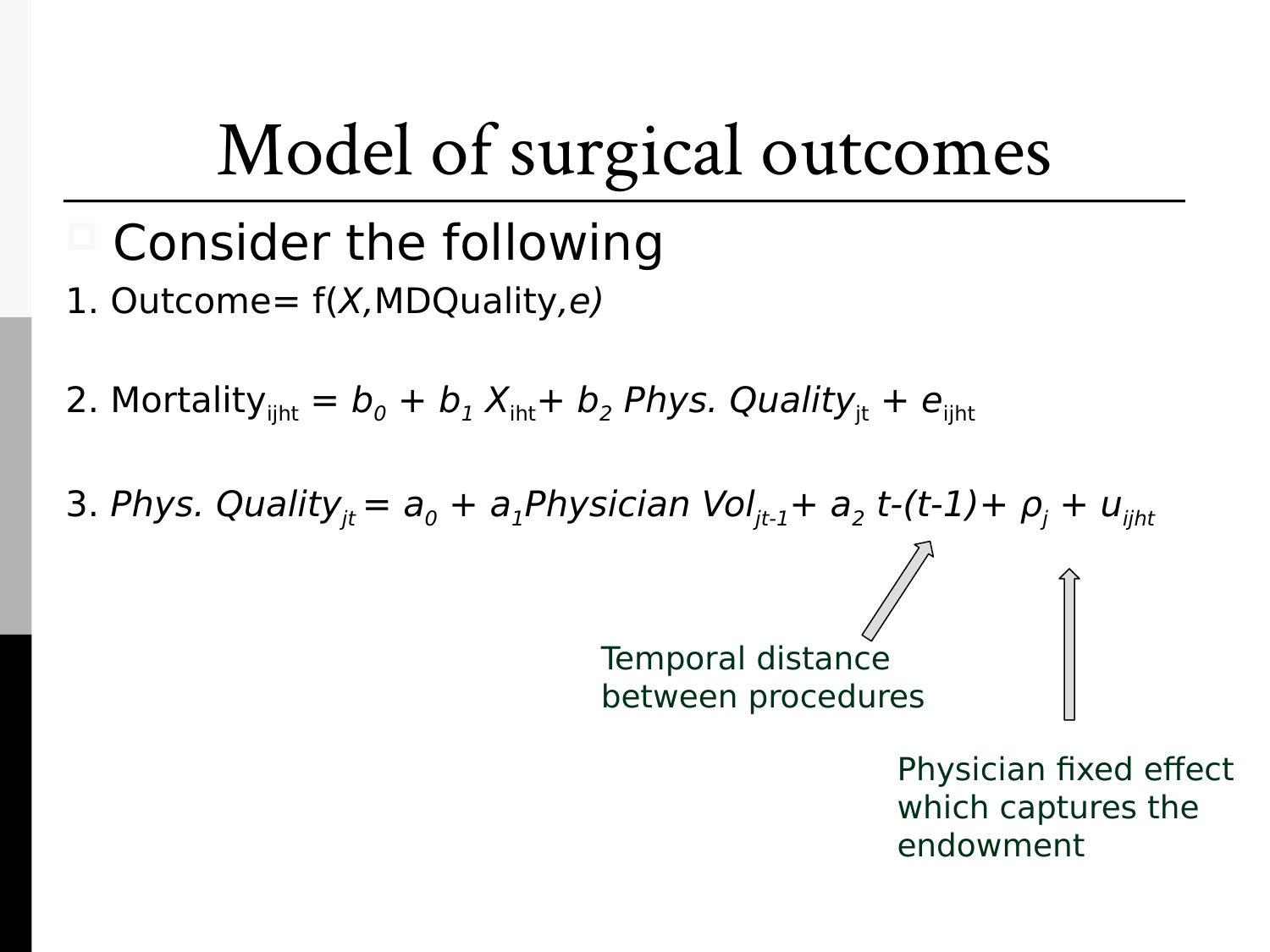

# Model of surgical outcomes
Consider the following
1. Outcome= f(X,MDQuality,e)

2. Mortalityijht = b0 + b1 Xiht+ b2 Phys. Qualityjt + eijht

3. Phys. Qualityjt = a0 + a1Physician Voljt-1+ a2 t-(t-1)+ ρj + uijht

Temporal distance
between procedures
Physician fixed effect
which captures the
endowment